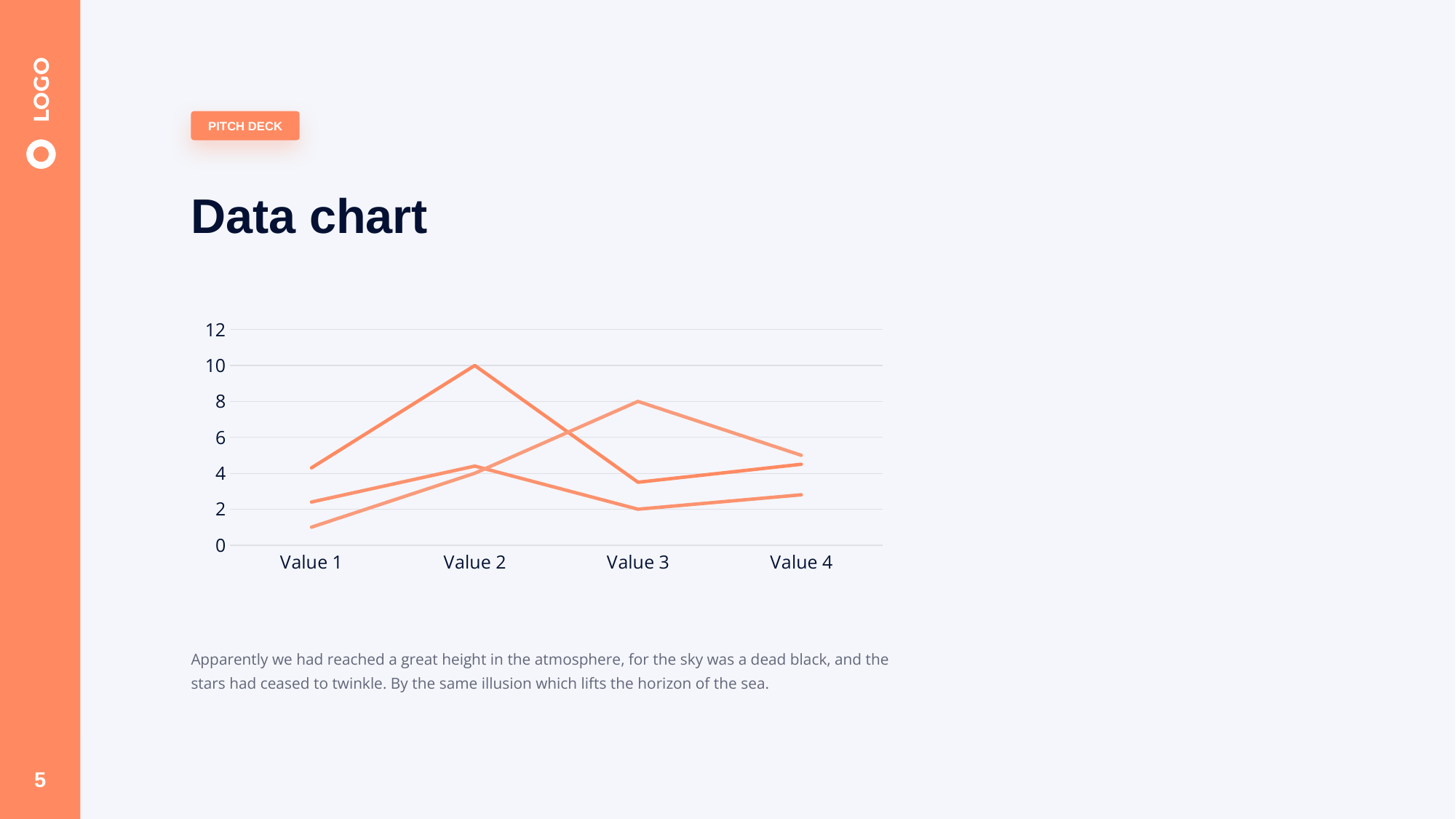

# Data chart

### Chart

| Category | Series 1 | Series 2 | Series 3 |
|---|---|---|---|
| Value 1 | 4.3 | 2.4 | 1.0 |
| Value 2 | 10.0 | 4.4 | 4.0 |
| Value 3 | 3.5 | 2.0 | 8.0 |
| Value 4 | 4.5 | 2.8 | 5.0 |
Apparently we had reached a great height in the atmosphere, for the sky was a dead black, and the stars had ceased to twinkle. By the same illusion which lifts the horizon of the sea.
5